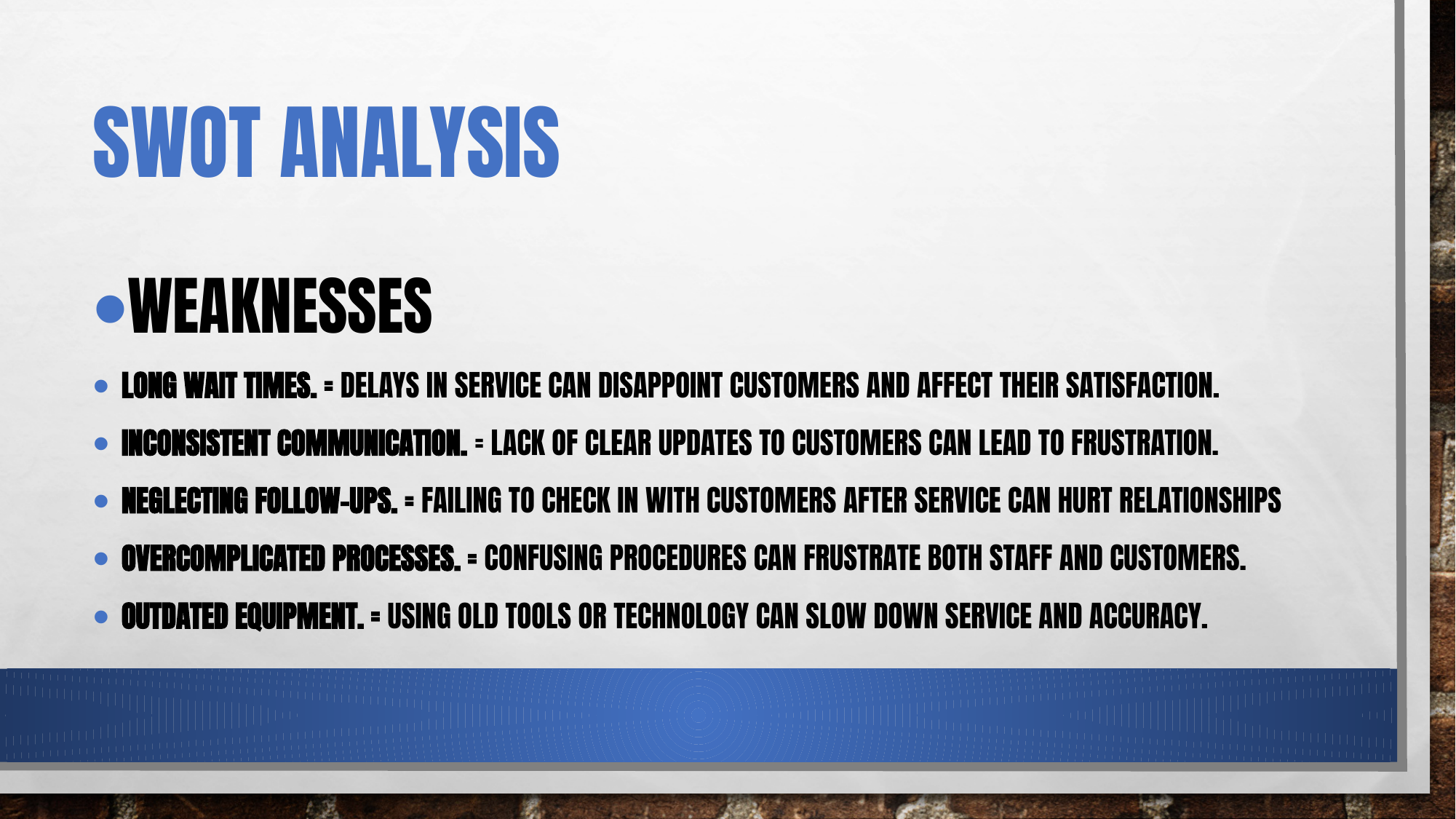

# SWOT Analysis
Weaknesses
Long Wait Times. = Delays in service can disappoint customers and affect their satisfaction.
Inconsistent Communication. = Lack of clear updates to customers can lead to frustration.
Neglecting Follow-Ups. = Failing to check in with customers after service can hurt relationships
Overcomplicated Processes. = Confusing procedures can frustrate both staff and customers.
Outdated Equipment. = Using old tools or technology can slow down service and accuracy.